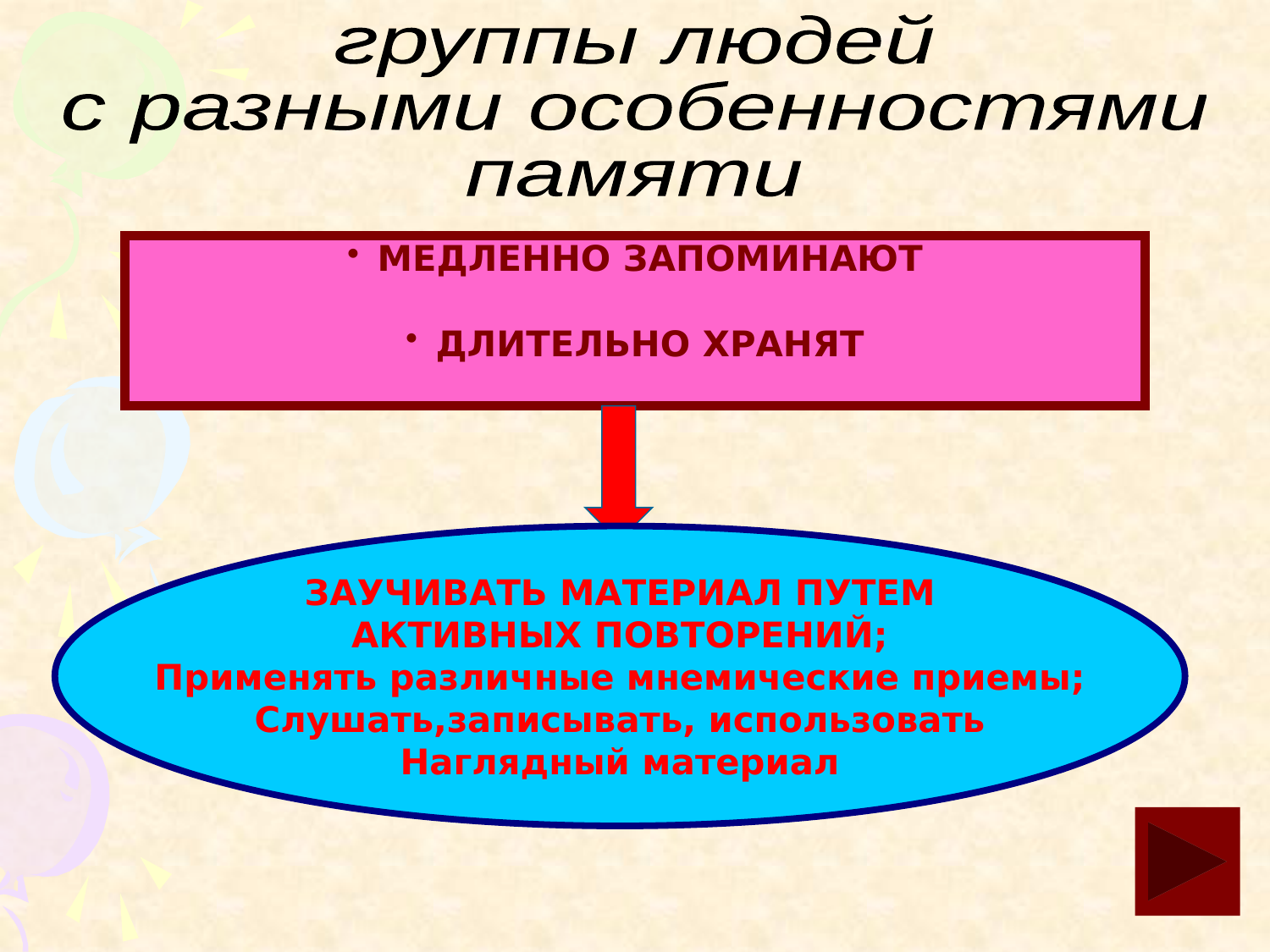

группы людей
с разными особенностями
памяти

МЕДЛЕННО ЗАПОМИНАЮТ

ДЛИТЕЛЬНО ХРАНЯТ

ЗАУЧИВАТЬ МАТЕРИАЛ ПУТЕМ
АКТИВНЫХ ПОВТОРЕНИЙ;
Применять различные мнемические приемы;
Слушать,записывать, использовать
Наглядный материал